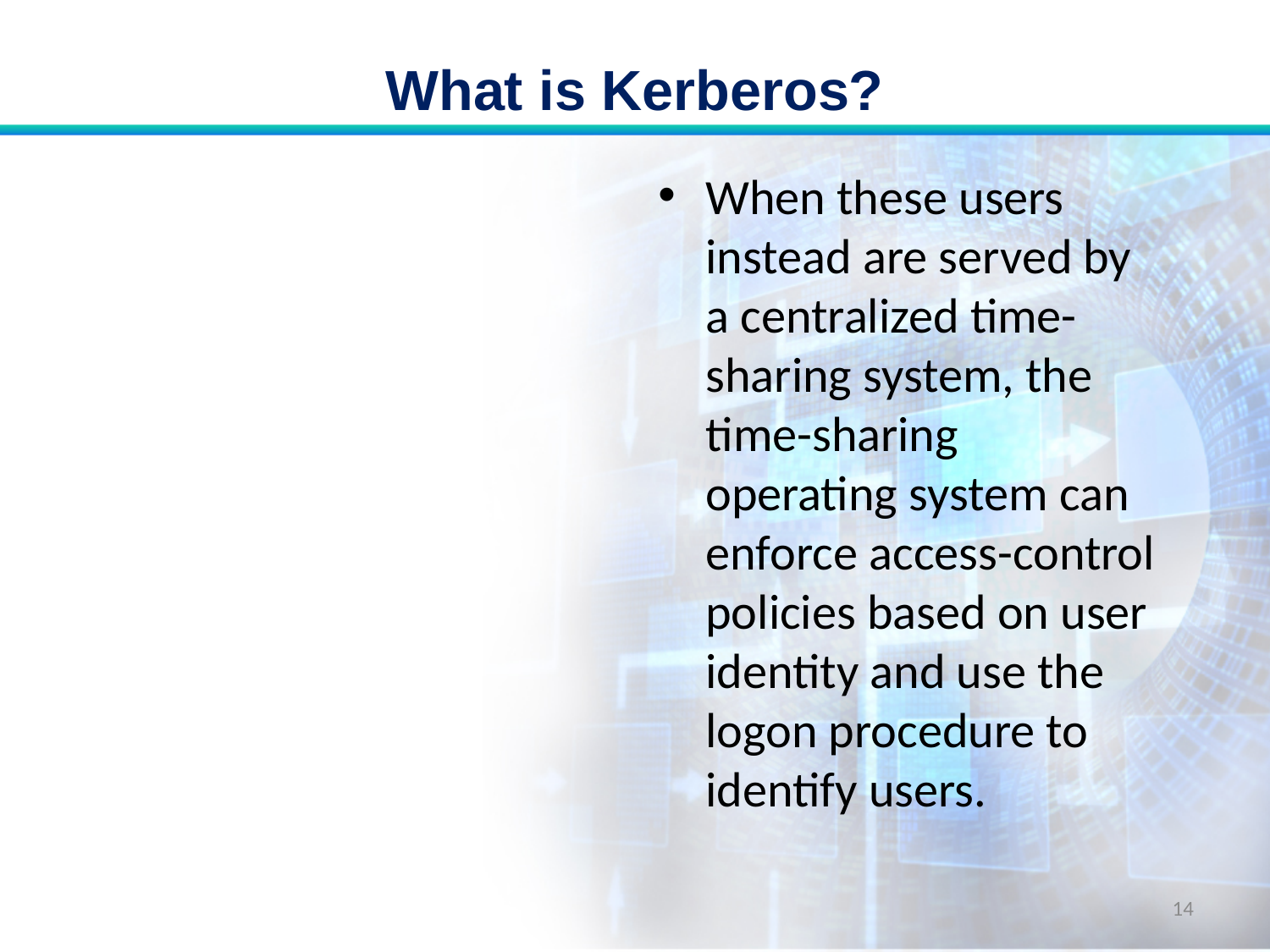

# What is Kerberos?
When these users instead are served by a centralized time-sharing system, the time-sharing operating system can enforce access-control policies based on user identity and use the logon procedure to identify users.
14